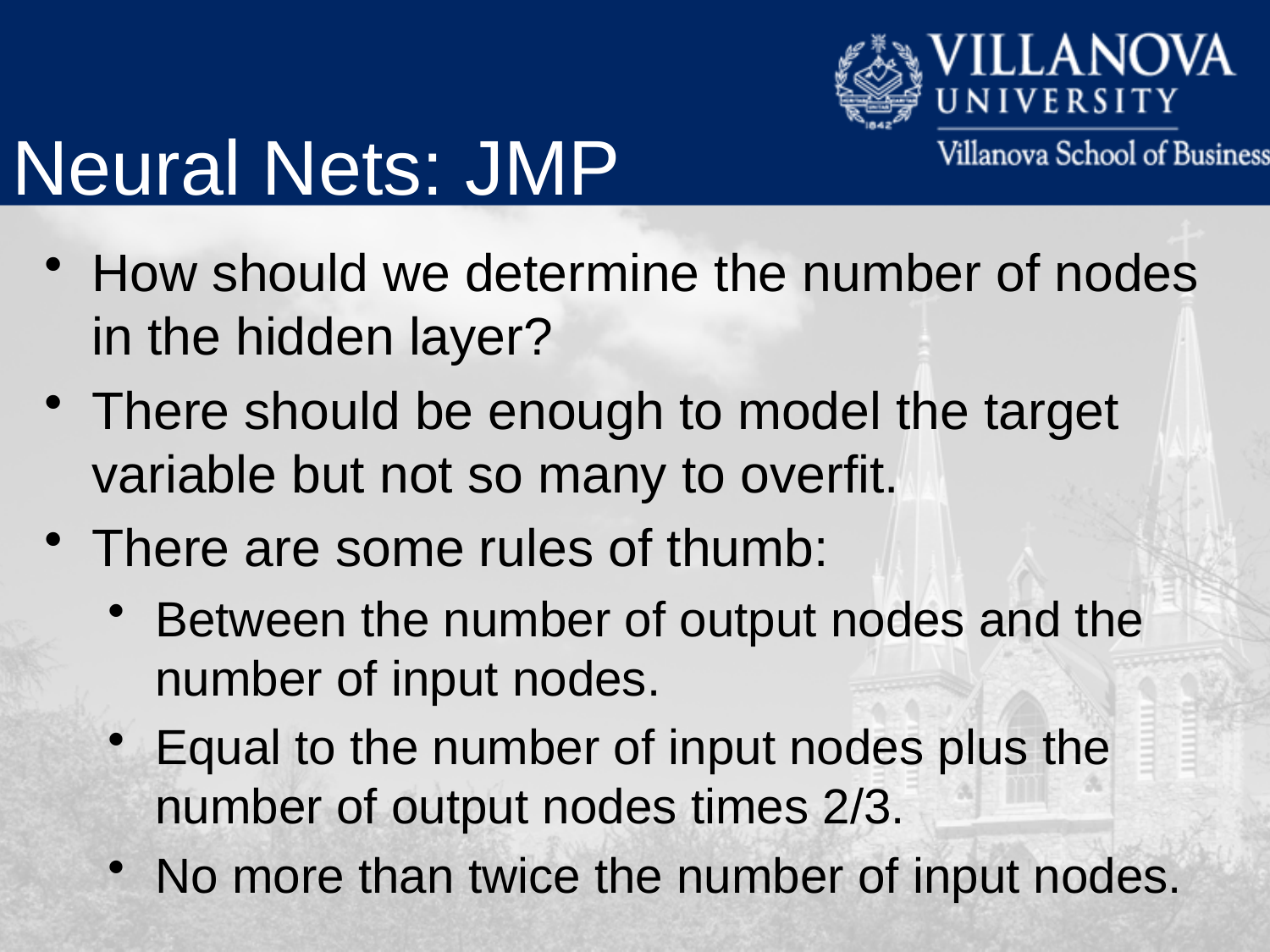

Neural Nets: JMP
How should we determine the number of nodes in the hidden layer?
There should be enough to model the target variable but not so many to overfit.
There are some rules of thumb:
Between the number of output nodes and the number of input nodes.
Equal to the number of input nodes plus the number of output nodes times 2/3.
No more than twice the number of input nodes.